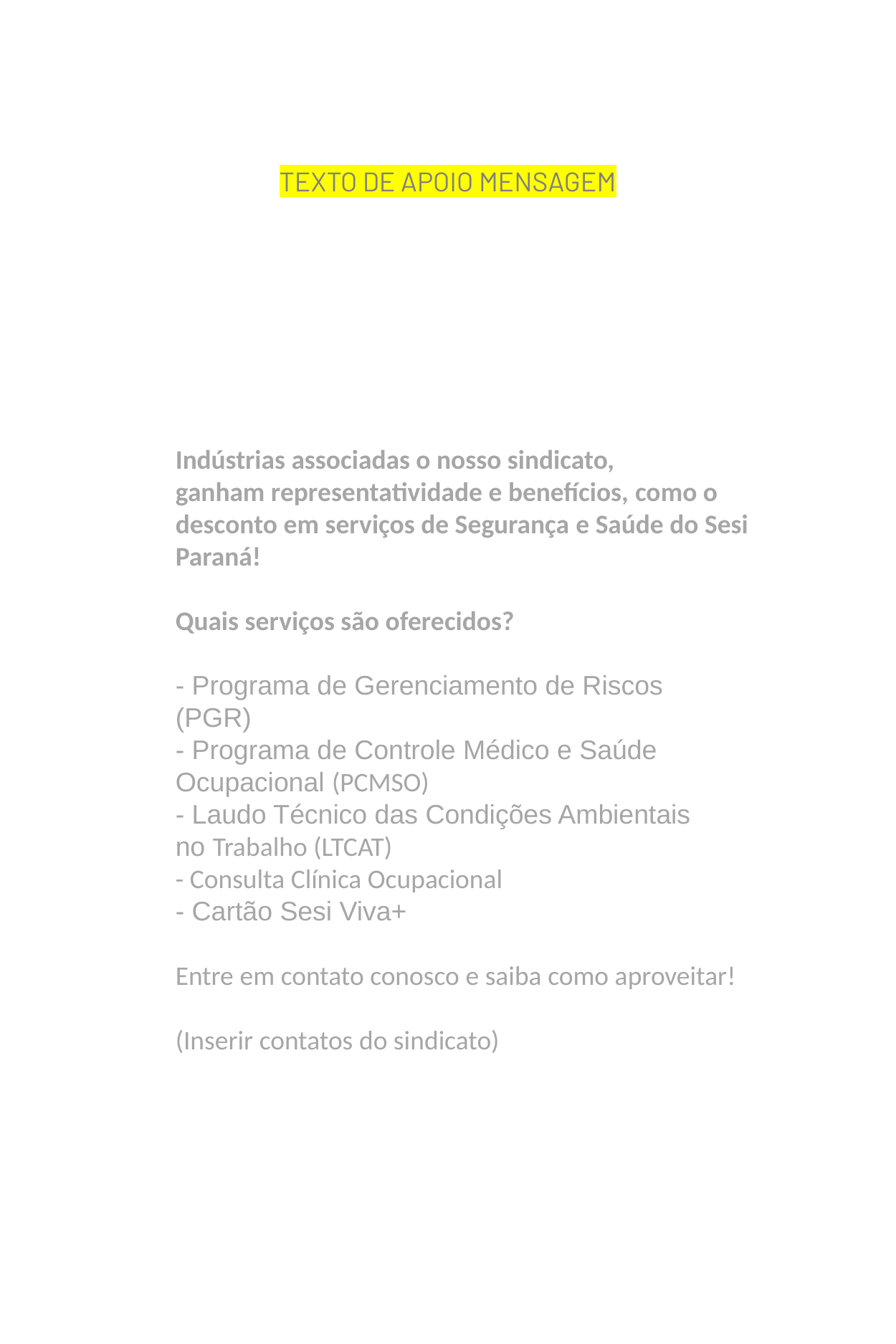

TEXTO DE APOIO MENSAGEM
Indústrias associadas o nosso sindicato, ganham representatividade e benefícios, como o desconto em serviços de Segurança e Saúde do Sesi Paraná!

Quais serviços são oferecidos? 
- Programa de Gerenciamento de Riscos (PGR)  
- Programa de Controle Médico e Saúde Ocupacional (PCMSO)  
- Laudo Técnico das Condições Ambientais no Trabalho (LTCAT)
- Consulta Clínica Ocupacional  
- Cartão Sesi Viva+

Entre em contato conosco e saiba como aproveitar!

(Inserir contatos do sindicato)